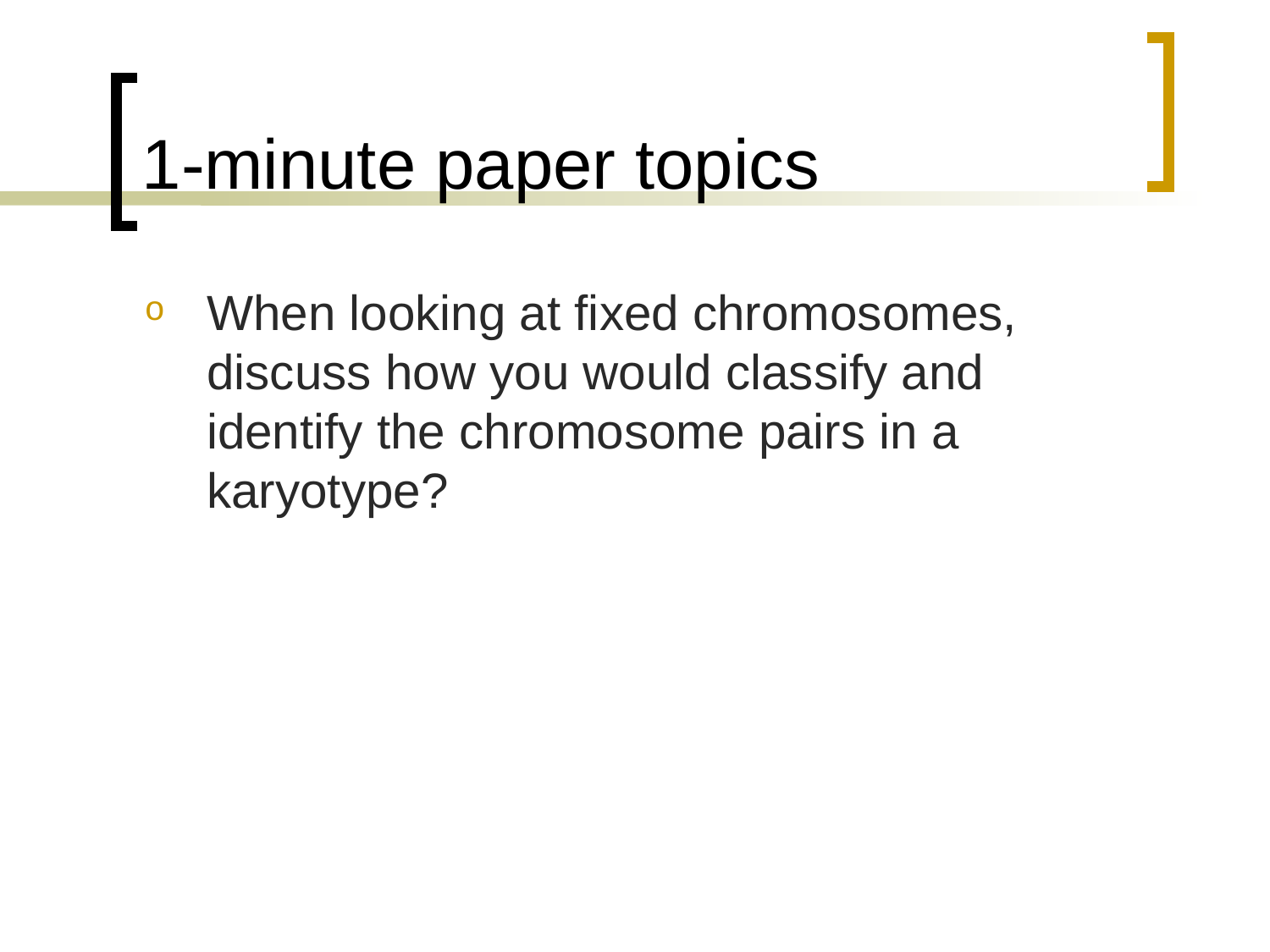

# 1-minute paper topics
When looking at fixed chromosomes, discuss how you would classify and identify the chromosome pairs in a karyotype?